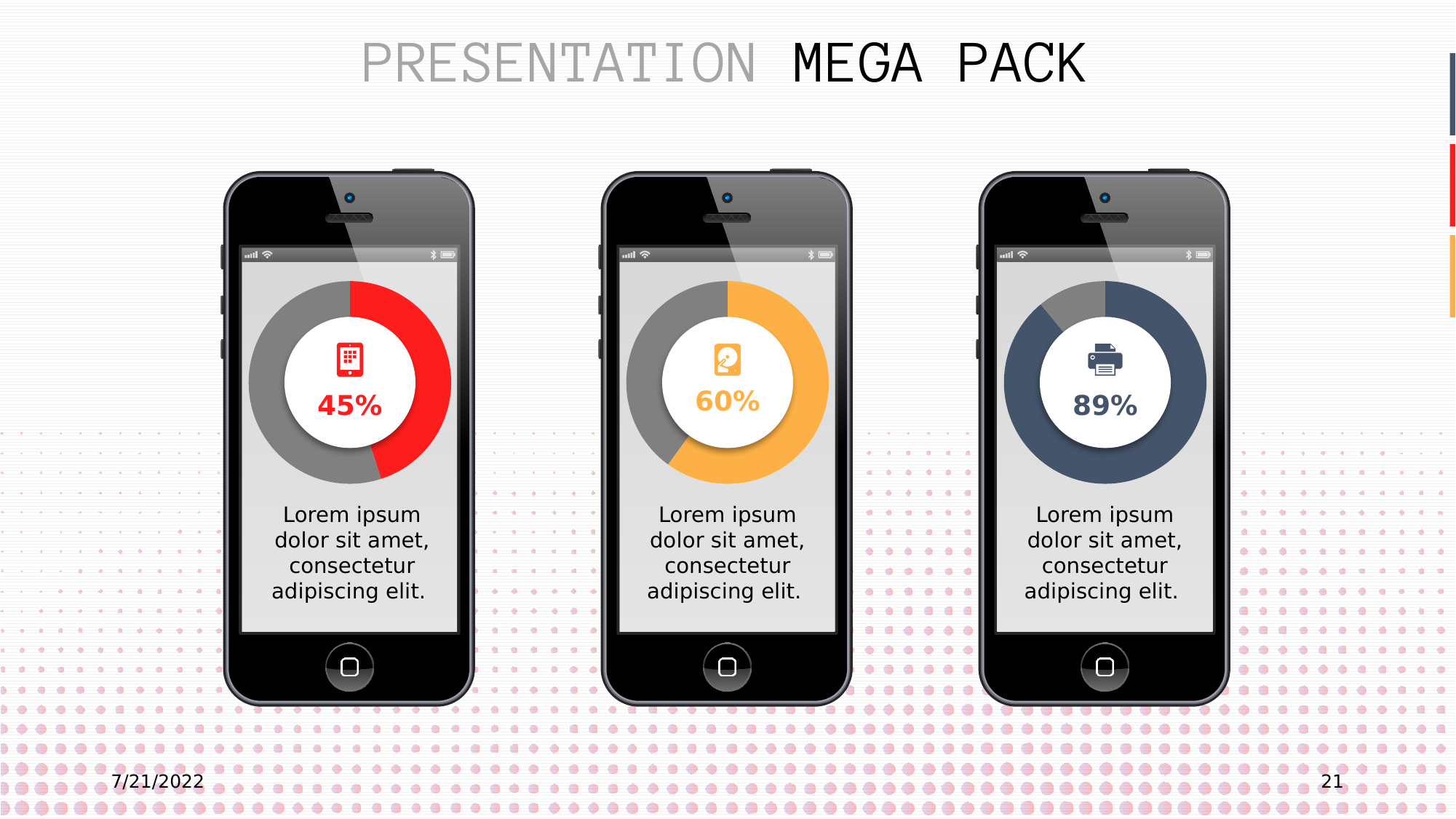

PRESENTATION MEGA PACK

### Chart

| Category | Sales |
|---|---|
| 1st Qtr | 0.45 |
| 2nd Qtr | 0.55 |

### Chart

| Category | Sales |
|---|---|
| 1st Qtr | 0.6 |
| 2nd Qtr | 0.4 |

### Chart

| Category | Sales |
|---|---|
| 1st Qtr | 0.89 |
| 2nd Qtr | 0.11 |

60%
45%
89%
Lorem ipsum dolor sit amet, consectetur adipiscing elit.
Lorem ipsum dolor sit amet, consectetur adipiscing elit.
Lorem ipsum dolor sit amet, consectetur adipiscing elit.
7/21/2022
21